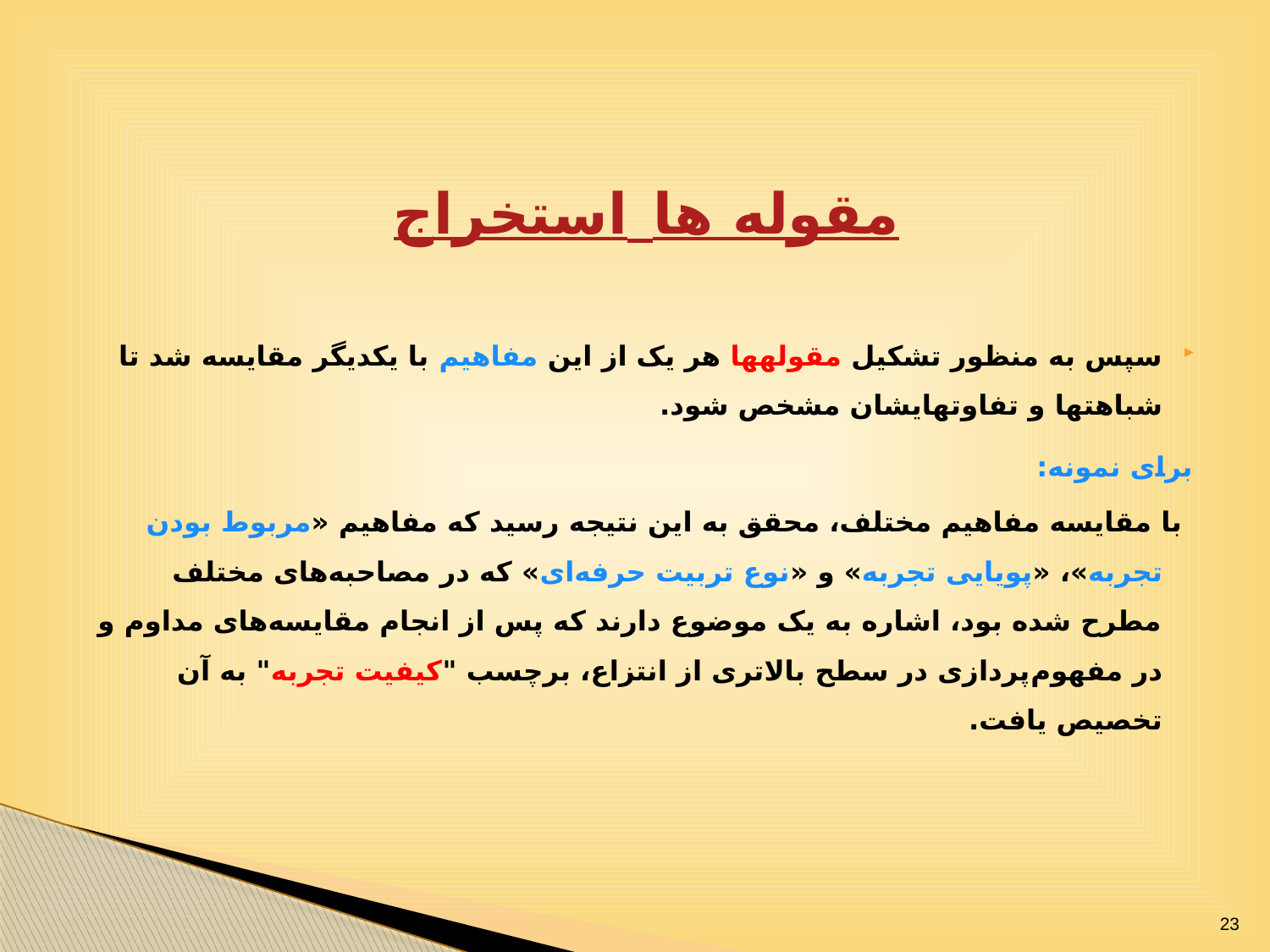

# استخراج مقوله ها

سپس به منظور تشکیل مقوله­ها هر یک از این مفاهیم با یکدیگر مقایسه شد تا شباهت­ها و تفاوت­هایشان مشخص شود.
برای نمونه:
 با مقایسه مفاهیم مختلف، محقق به این نتیجه رسید که مفاهیم «مربوط بودن تجربه»، «پویایی تجربه» و «نوع تربیت حرفه‌ای» که در مصاحبه‌های مختلف مطرح شده بود، اشاره به یک موضوع دارند که پس از انجام مقایسه‌های مداوم و در مفهوم‌پردازی در سطح بالاتری از انتزاع، برچسب "کیفیت تجربه" به آن تخصیص یافت.
23